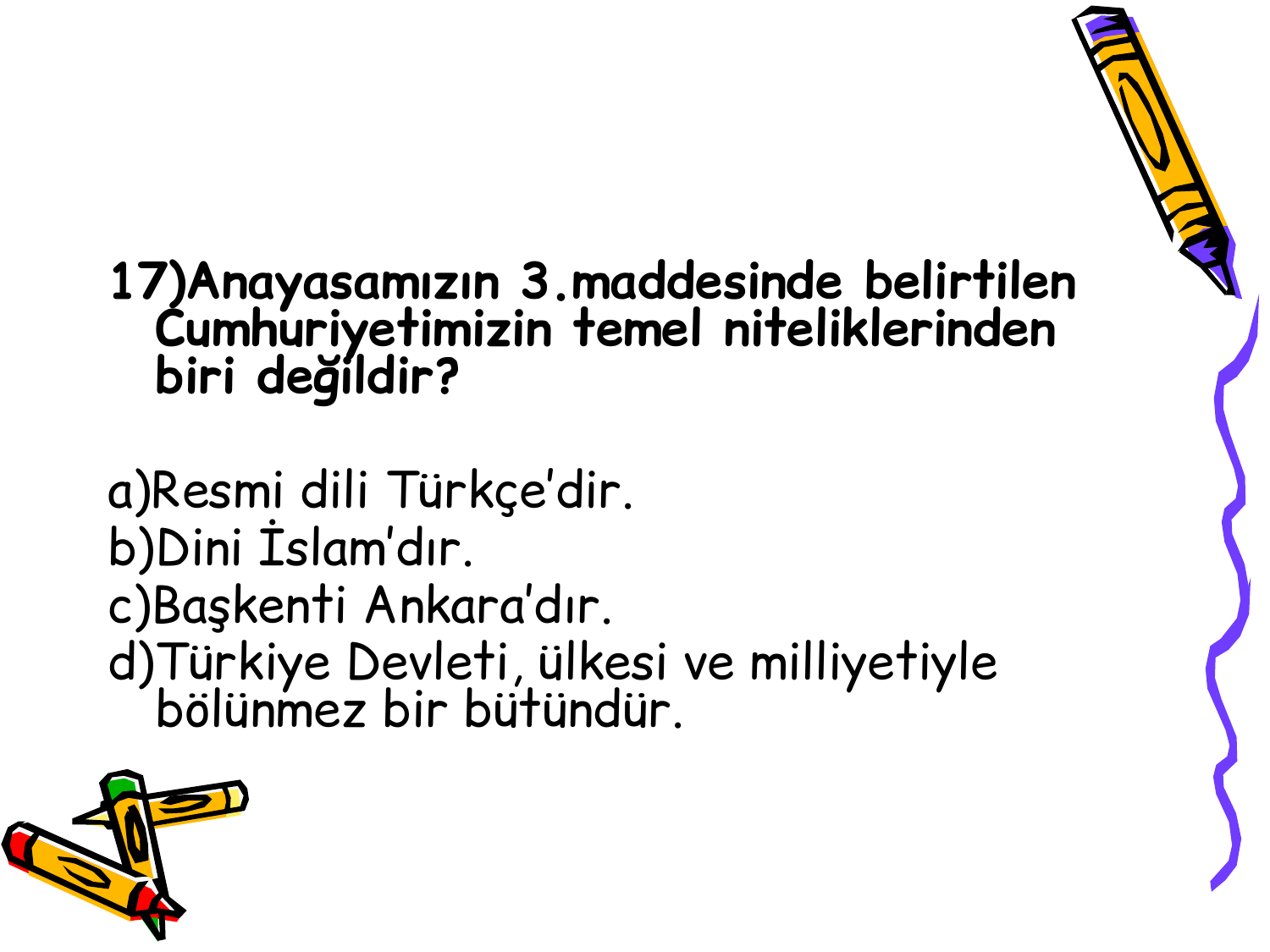

17)Anayasamızın 3.maddesinde belirtilen Cumhuriyetimizin temel niteliklerinden biri değildir?

a)Resmi dili Türkçe’dir.
b)Dini İslam’dır.
c)Başkenti Ankara’dır.
d)Türkiye Devleti, ülkesi ve milliyetiyle bölünmez bir bütündür.